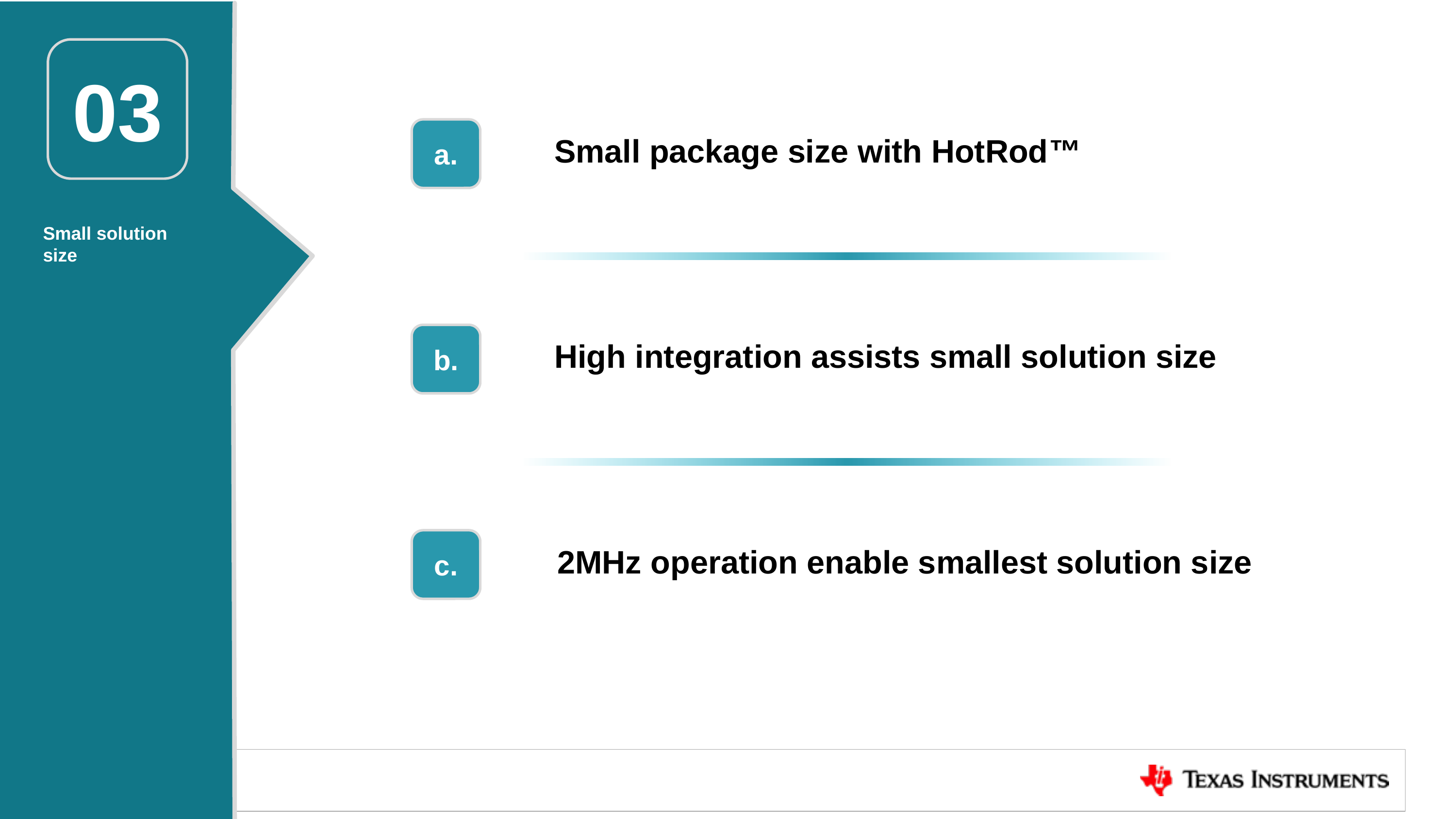

03
Small solution size
a.
Small package size with HotRod™

b.
High integration assists small solution size

c.
2MHz operation enable smallest solution size